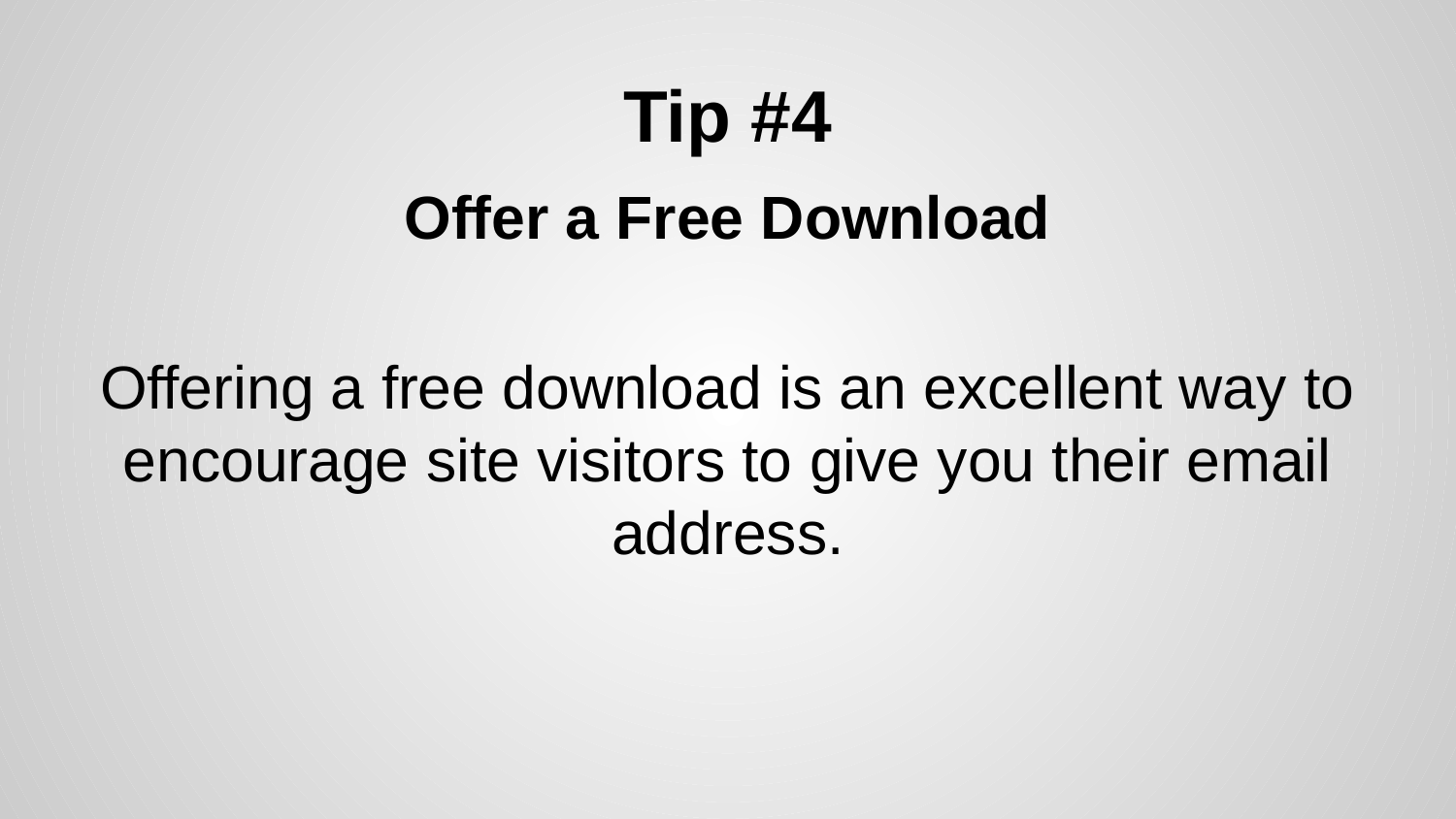

# Tip #4

Offer a Free Download

Offering a free download is an excellent way to encourage site visitors to give you their email address.